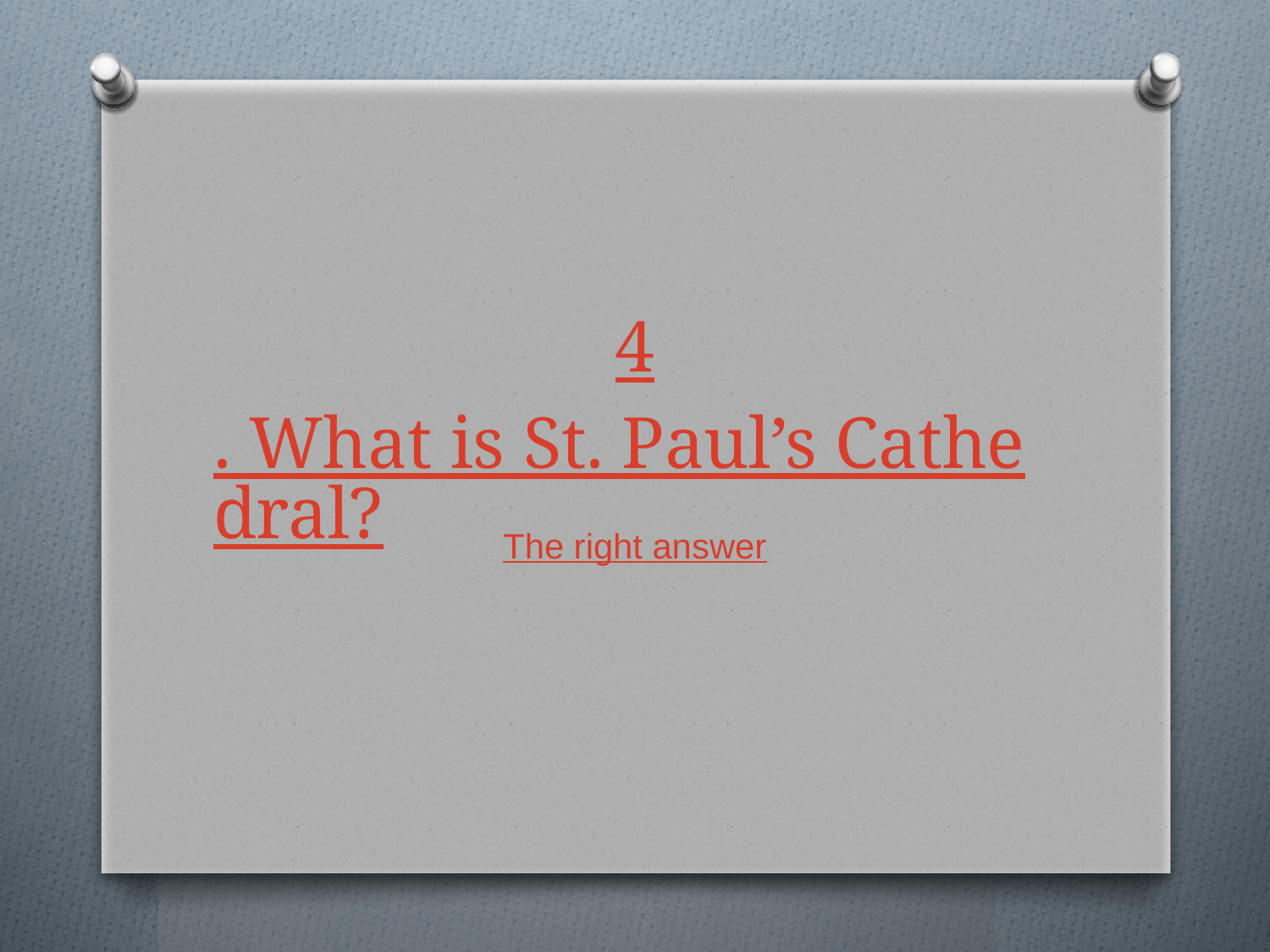

# 4. What is St. Paul’s Cathedral?
The right answer